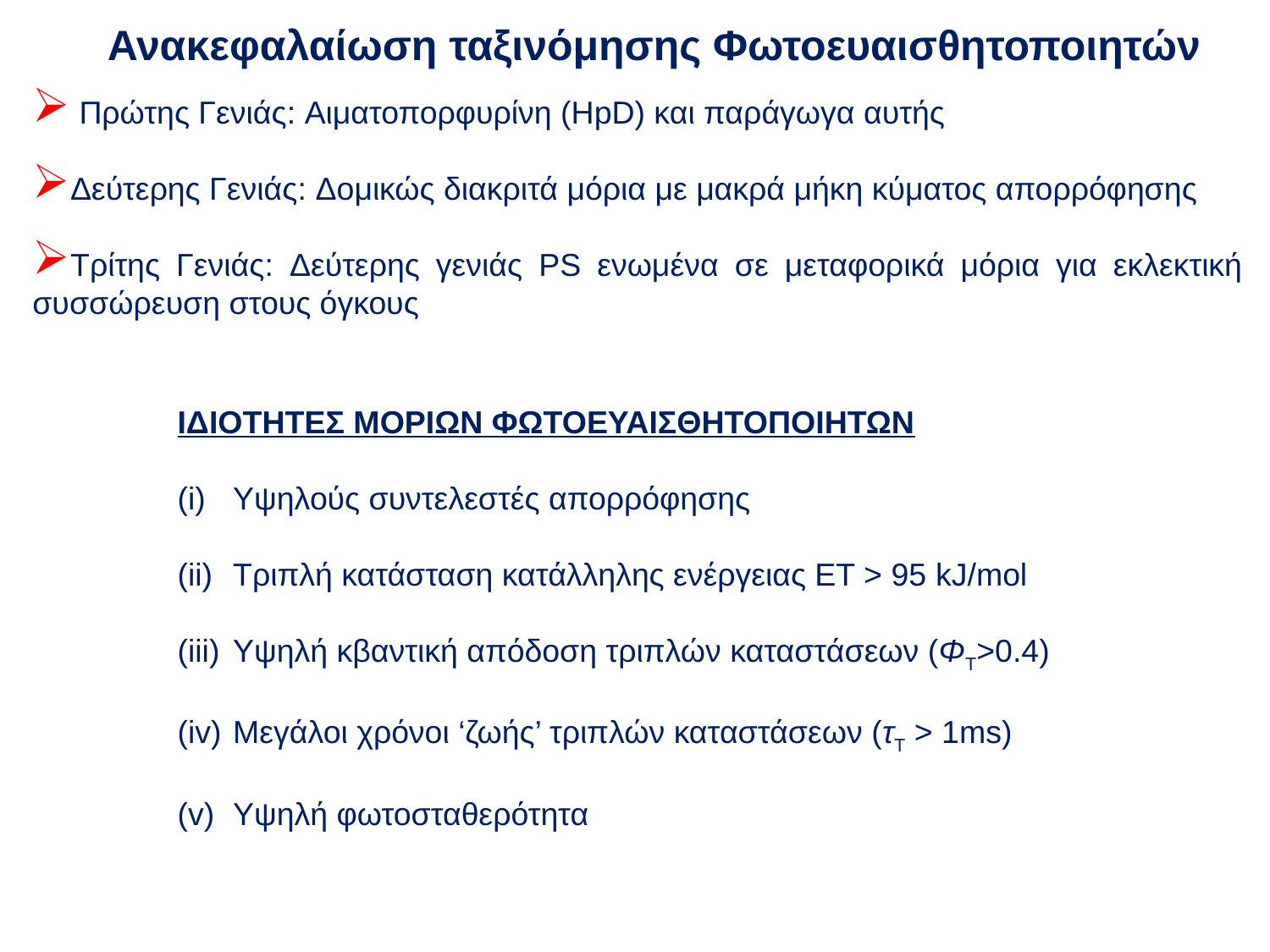

Ανακεφαλαίωση ταξινόμησης Φωτοευαισθητοποιητών
 Πρώτης Γενιάς: Αιματοπορφυρίνη (HpD) και παράγωγα αυτής

Δεύτερης Γενιάς: Δομικώς διακριτά μόρια με μακρά μήκη κύματος απορρόφησης

Τρίτης Γενιάς: Δεύτερης γενιάς PS ενωμένα σε μεταφορικά μόρια για εκλεκτική συσσώρευση στους όγκους
ΙΔΙΟΤΗΤΕΣ ΜΟΡΙΩΝ ΦΩΤΟΕΥΑΙΣΘΗΤΟΠΟΙΗΤΩΝ

Υψηλούς συντελεστές απορρόφησης

Τριπλή κατάσταση κατάλληλης ενέργειας ΕΤ > 95 kJ/mol

Υψηλή κβαντική απόδοση τριπλών καταστάσεων (ΦΤ>0.4)

Μεγάλοι χρόνοι ‘ζωής’ τριπλών καταστάσεων (τΤ > 1ms)

Υψηλή φωτοσταθερότητα